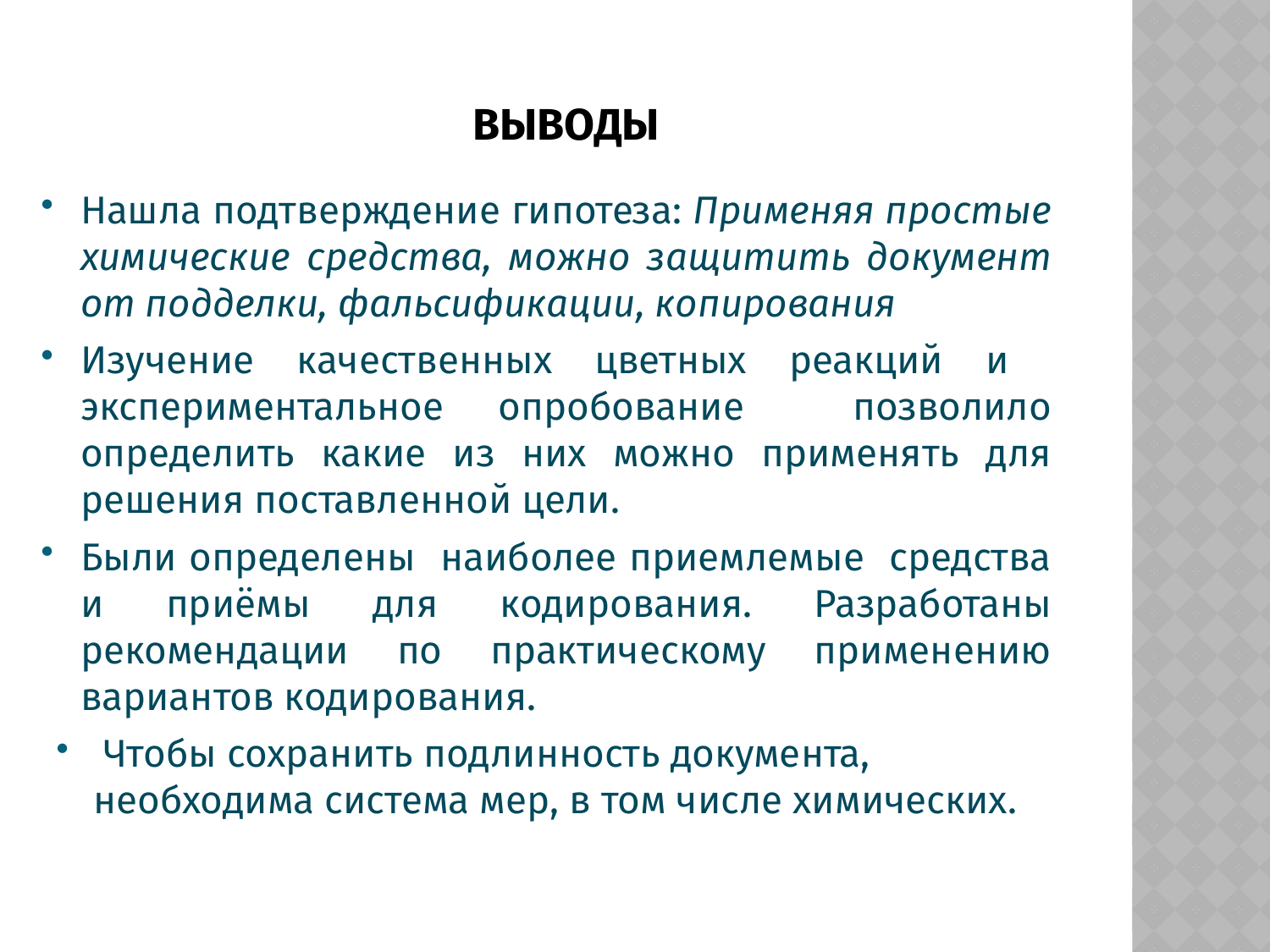

# выводы
Нашла подтверждение гипотеза: Применяя простые химические средства, можно защитить документ от подделки, фальсификации, копирования
Изучение качественных цветных реакций и  экспериментальное опробование  позволило определить какие из них можно применять для решения поставленной цели.
Были определены  наиболее приемлемые  средства и приёмы для кодирования. Разработаны рекомендации по практическому применению вариантов кодирования.
 Чтобы сохранить подлинность документа, необходима система мер, в том числе химических.